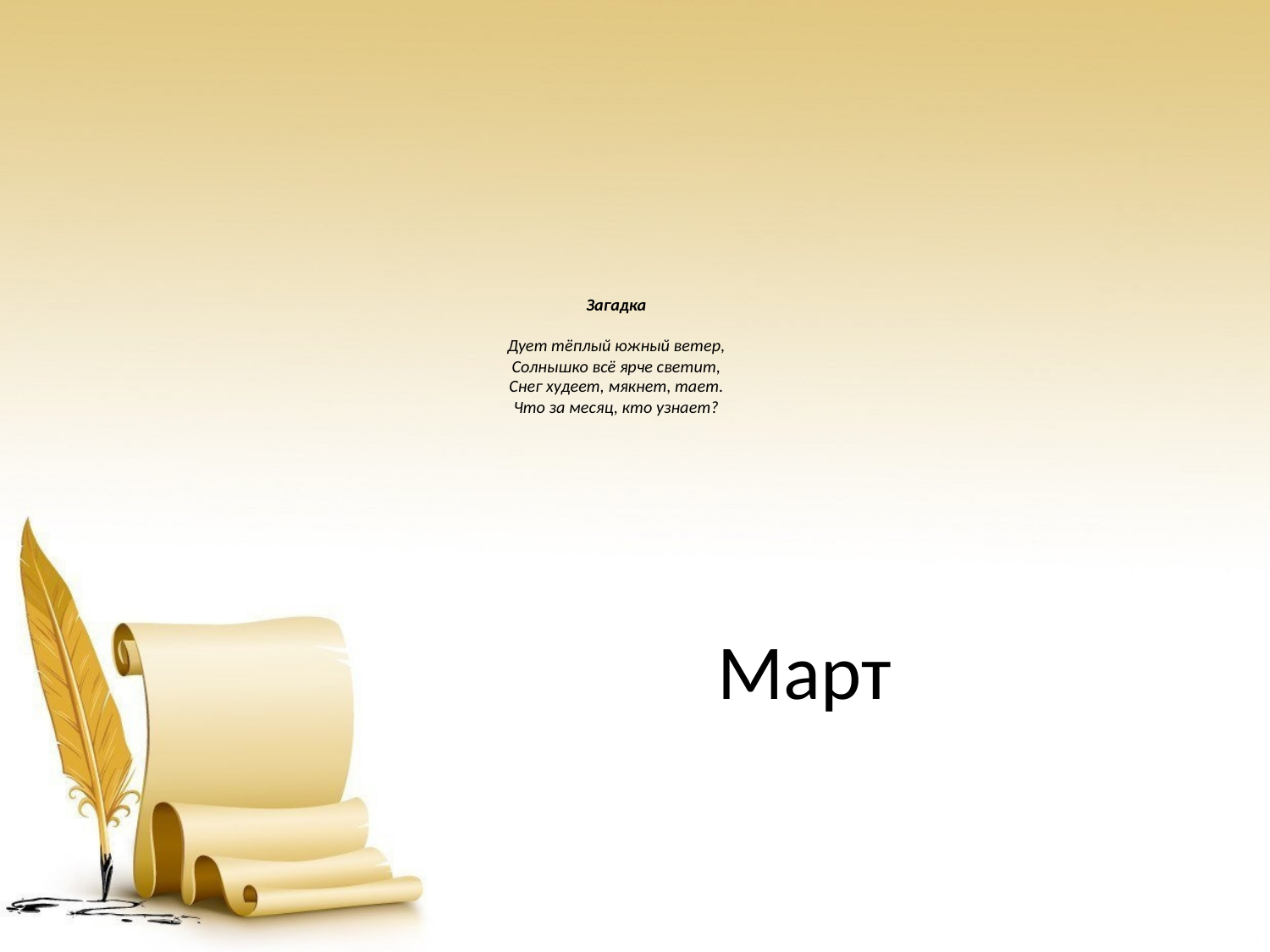

# Загадка Дует тёплый южный ветер, Солнышко всё ярче светит, Снег худеет, мякнет, тает. Что за месяц, кто узнает?
Март